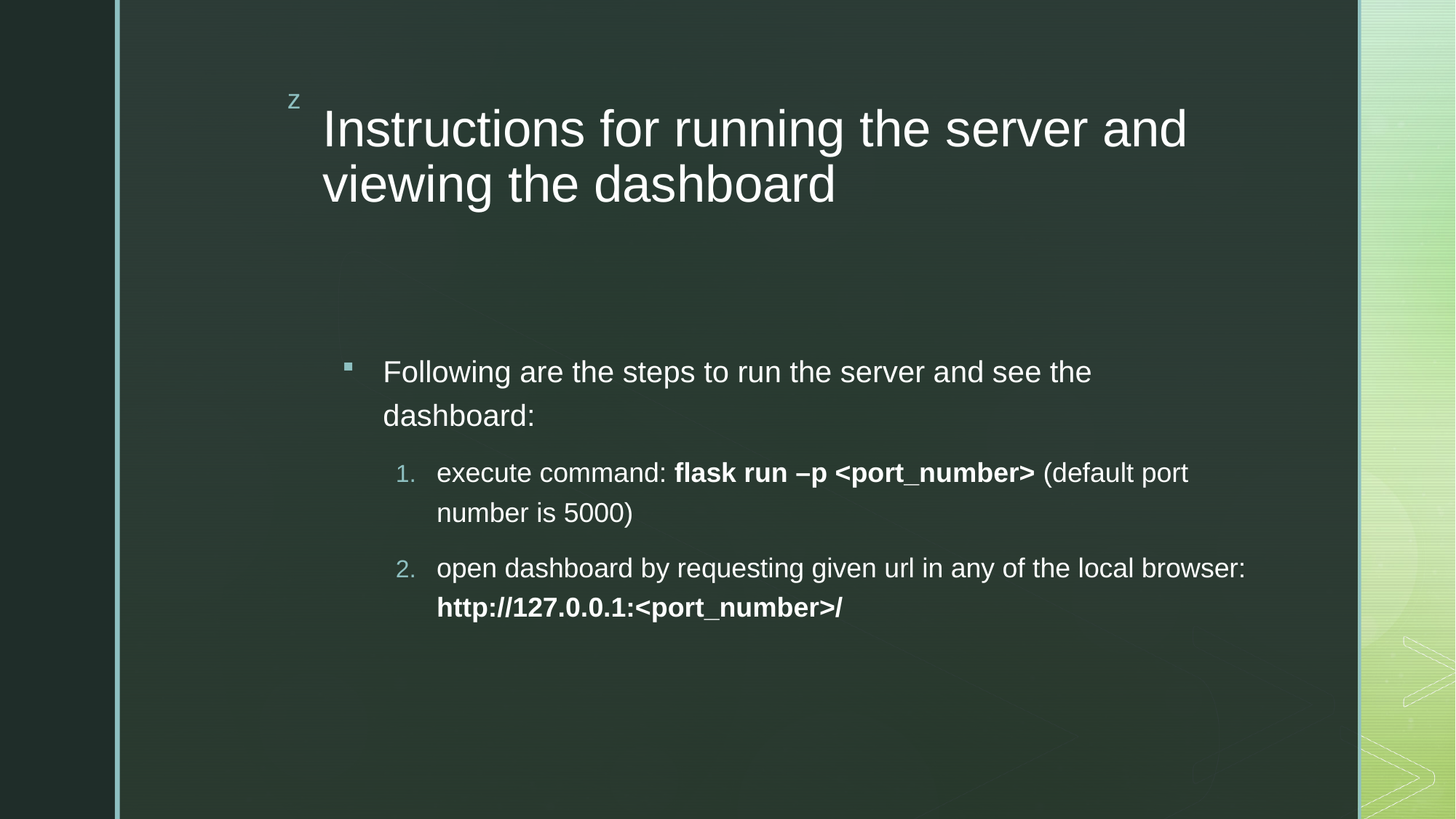

# Instructions for running the server and viewing the dashboard
Following are the steps to run the server and see the dashboard:
execute command: flask run –p <port_number> (default port number is 5000)
open dashboard by requesting given url in any of the local browser: http://127.0.0.1:<port_number>/